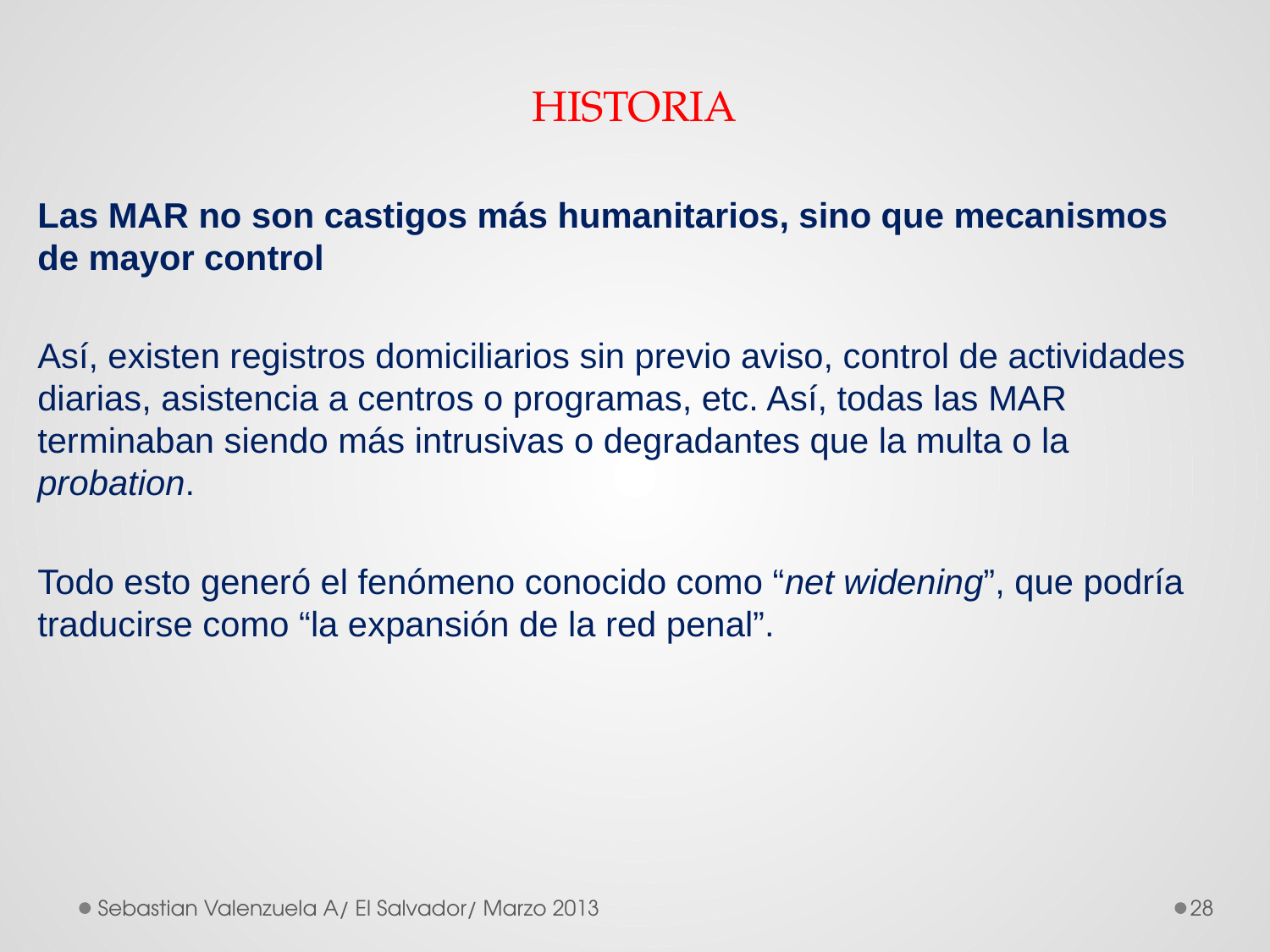

# HISTORIA
Las MAR no son castigos más humanitarios, sino que mecanismos de mayor control

Así, existen registros domiciliarios sin previo aviso, control de actividades diarias, asistencia a centros o programas, etc. Así, todas las MAR terminaban siendo más intrusivas o degradantes que la multa o la probation.

Todo esto generó el fenómeno conocido como “net widening”, que podría traducirse como “la expansión de la red penal”.

Sebastian Valenzuela A/ El Salvador/ Marzo 2013
28